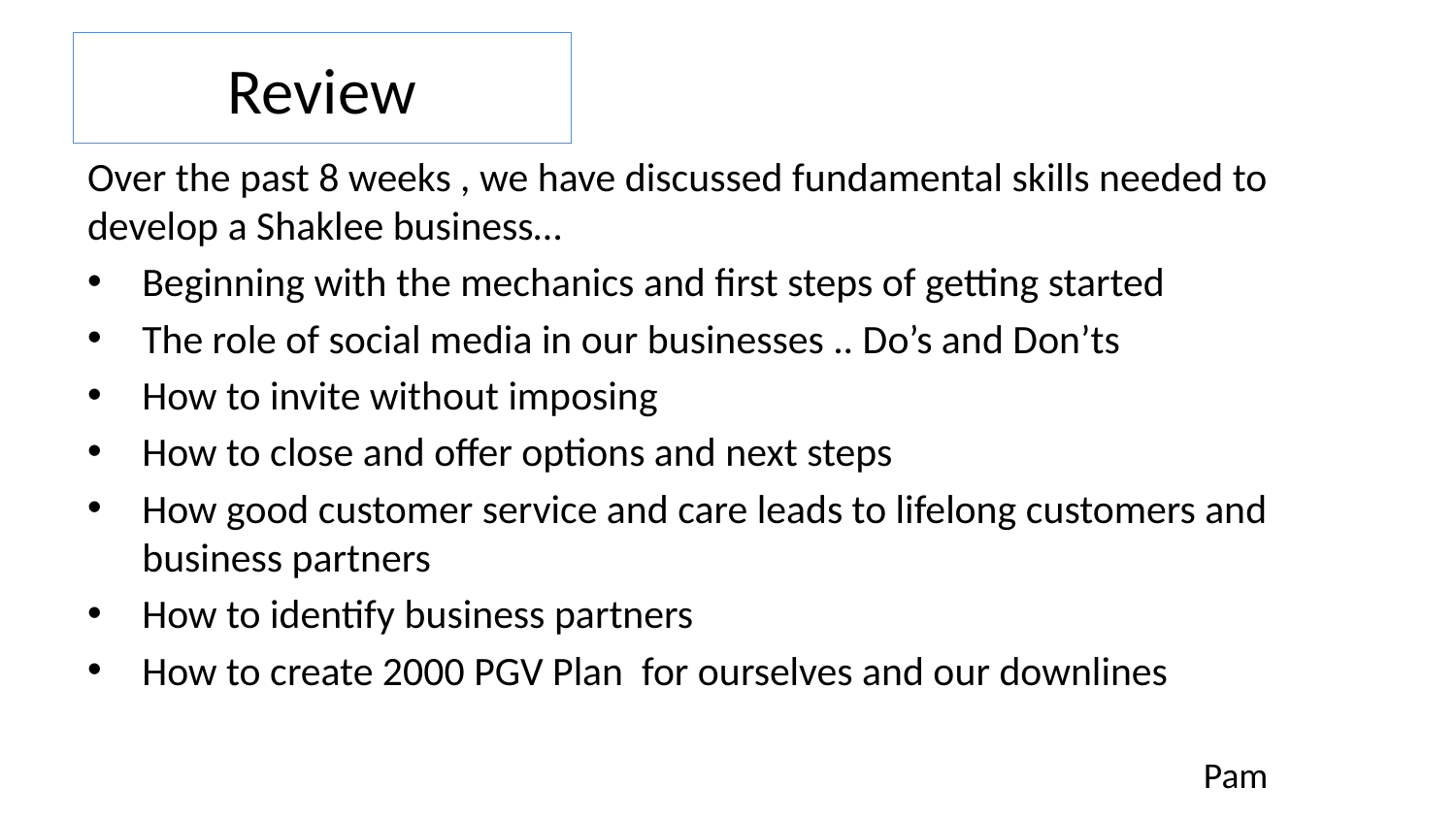

# Review
Over the past 8 weeks , we have discussed fundamental skills needed to develop a Shaklee business…
Beginning with the mechanics and first steps of getting started
The role of social media in our businesses .. Do’s and Don’ts
How to invite without imposing
How to close and offer options and next steps
How good customer service and care leads to lifelong customers and business partners
How to identify business partners
How to create 2000 PGV Plan  for ourselves and our downlines

Pam